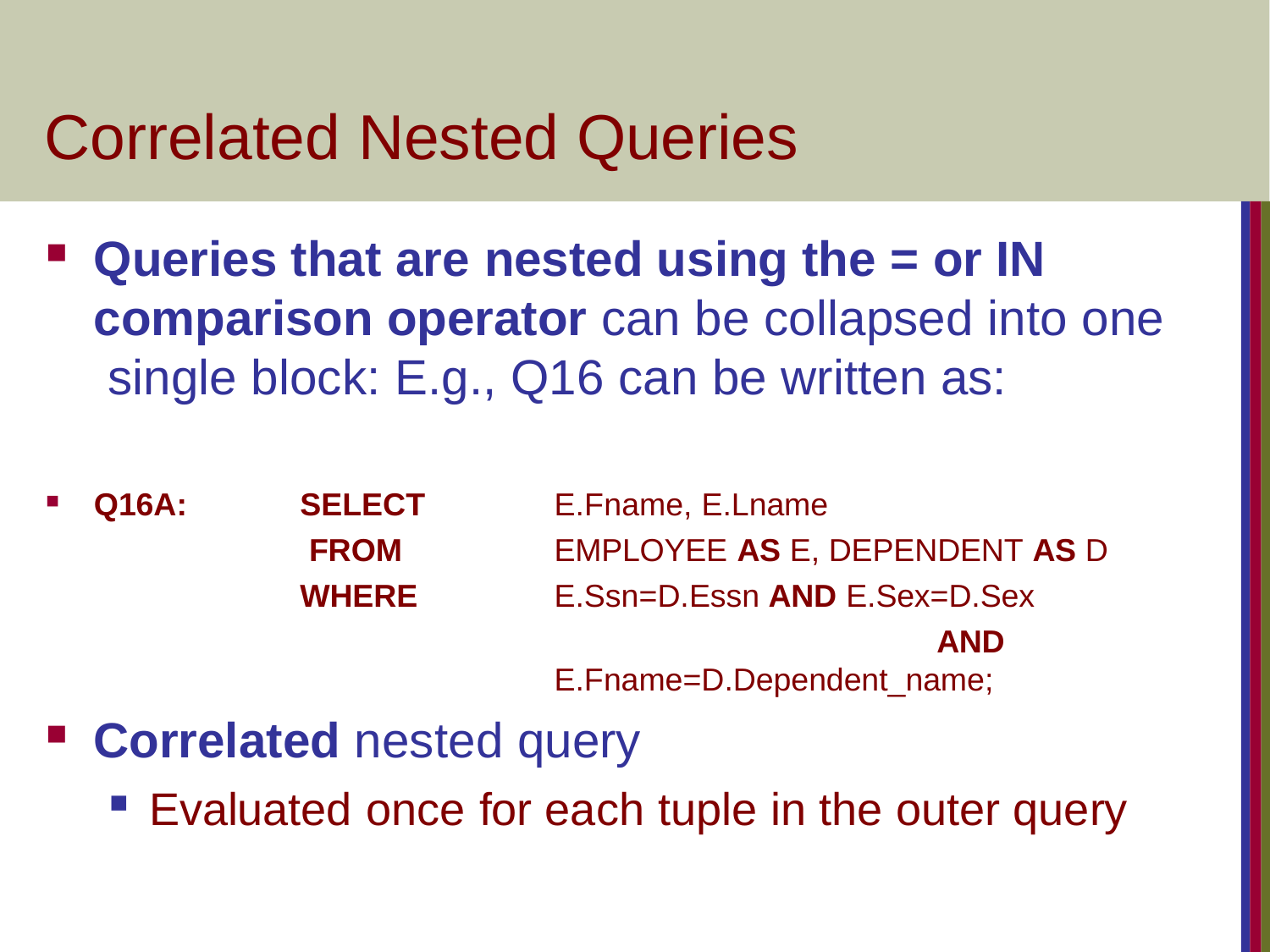

# Correlated Nested Queries
Queries that are nested using the = or IN  comparison operator can be collapsed into one  single block: E.g., Q16 can be written as:
SELECT  FROM  WHERE
E.Fname, E.Lname
EMPLOYEE AS E, DEPENDENT AS D
E.Ssn=D.Essn AND E.Sex=D.Sex
AND
E.Fname=D.Dependent_name;
Q16A:
Correlated nested query
Evaluated once for each tuple in the outer query